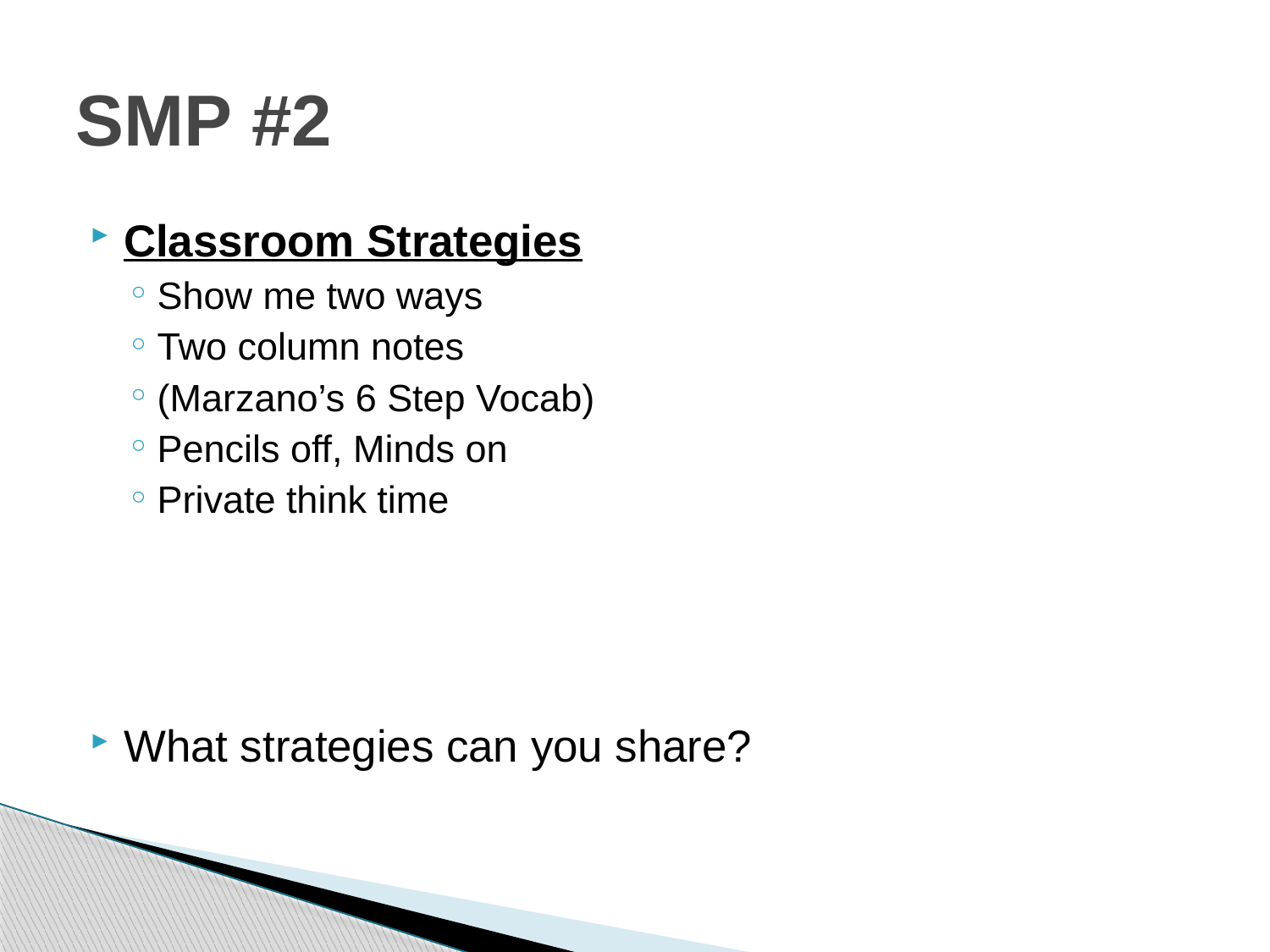

# SMP #2
Classroom Strategies
Show me two ways
Two column notes
(Marzano’s 6 Step Vocab)
Pencils off, Minds on
Private think time

What strategies can you share?